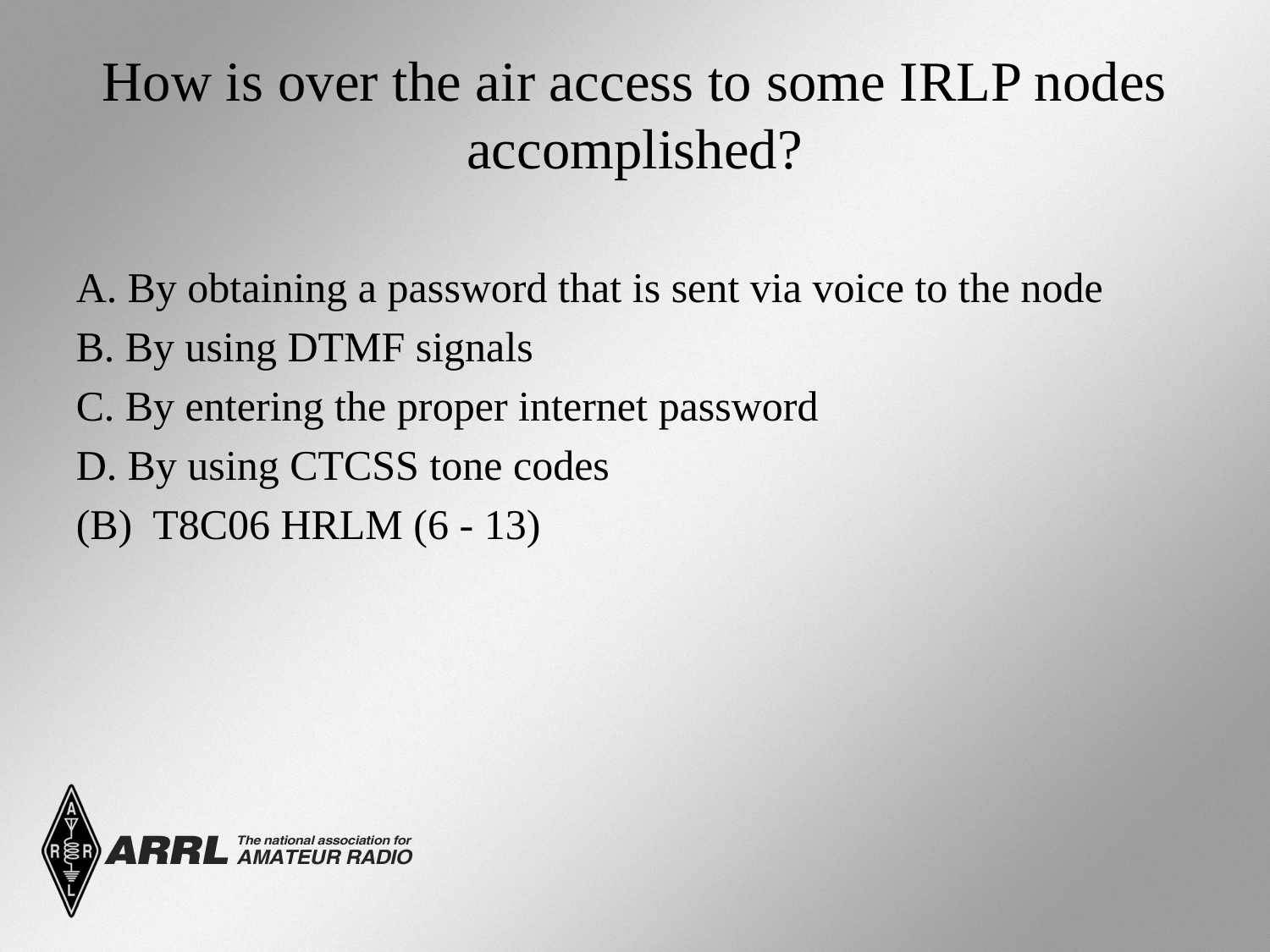

# How is over the air access to some IRLP nodes accomplished?
A. By obtaining a password that is sent via voice to the node
B. By using DTMF signals
C. By entering the proper internet password
D. By using CTCSS tone codes
(B)  T8C06 HRLM (6 - 13)